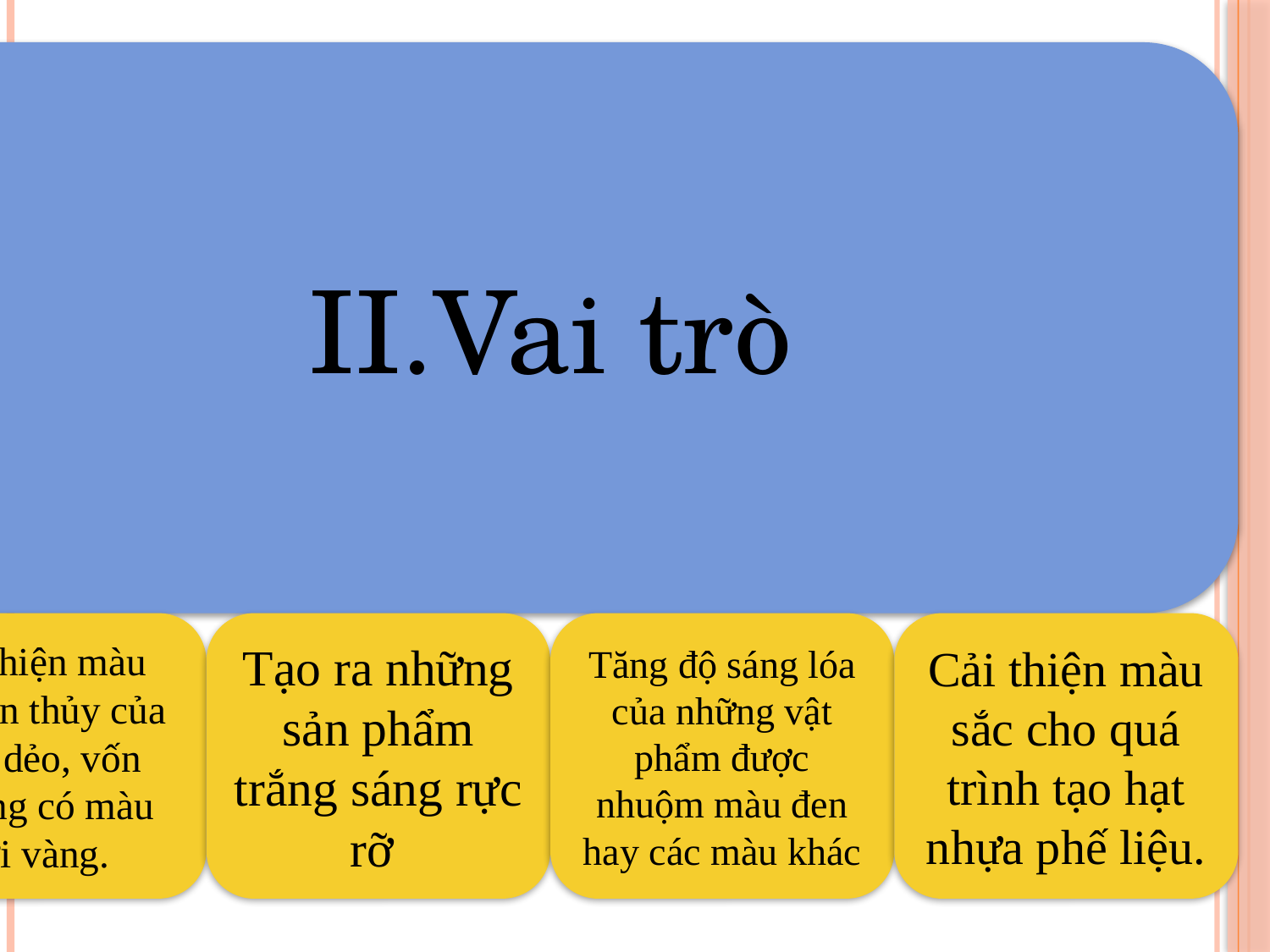

#
II.Vai trò
Tạo ra những sản phẩm trắng sáng rực rỡ
Tăng độ sáng lóa của những vật phẩm được nhuộm màu đen hay các màu khác
Cải thiện màu sắc cho quá trình tạo hạt nhựa phế liệu.